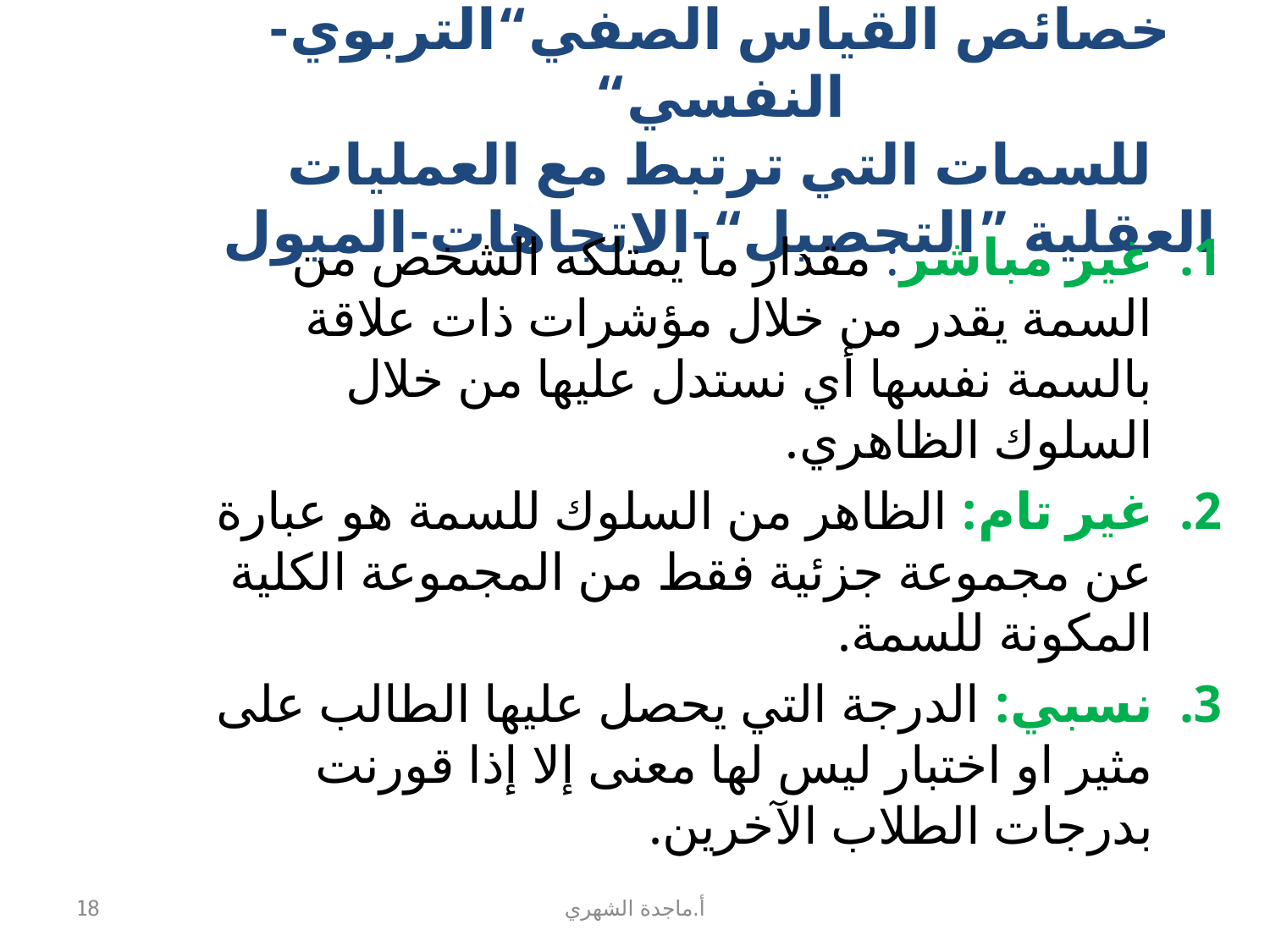

# خصائص القياس الصفي“التربوي-النفسي“ للسمات التي ترتبط مع العمليات العقلية ”التحصيل“-الاتجاهات-الميول
غير مباشر: مقدار ما يمتلكه الشخص من السمة يقدر من خلال مؤشرات ذات علاقة بالسمة نفسها أي نستدل عليها من خلال السلوك الظاهري.
غير تام: الظاهر من السلوك للسمة هو عبارة عن مجموعة جزئية فقط من المجموعة الكلية المكونة للسمة.
نسبي: الدرجة التي يحصل عليها الطالب على مثير او اختبار ليس لها معنى إلا إذا قورنت بدرجات الطلاب الآخرين.
18
أ.ماجدة الشهري